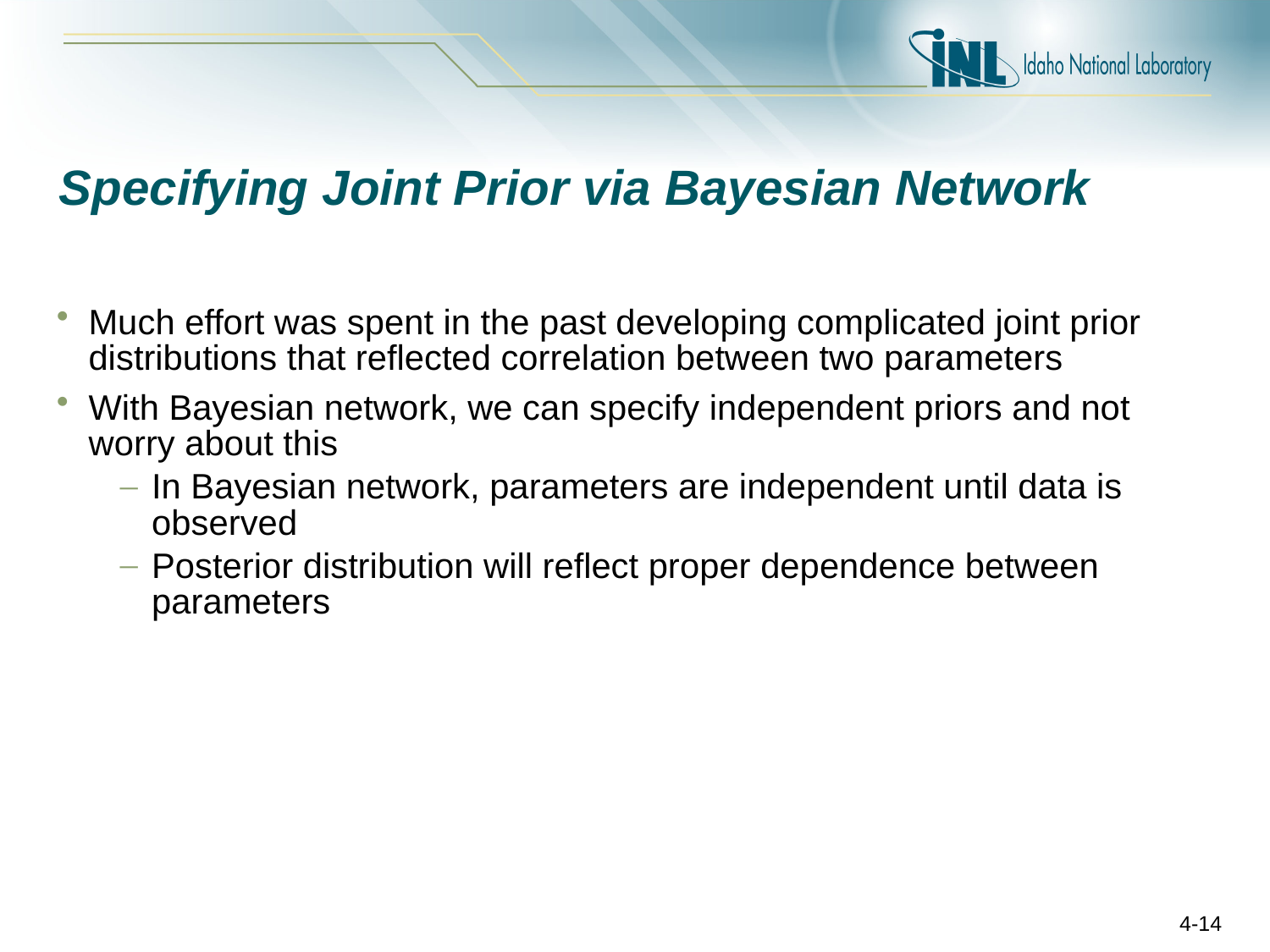

# Specifying Joint Prior via Bayesian Network
Much effort was spent in the past developing complicated joint prior distributions that reflected correlation between two parameters
With Bayesian network, we can specify independent priors and not worry about this
In Bayesian network, parameters are independent until data is observed
Posterior distribution will reflect proper dependence between parameters
4-14